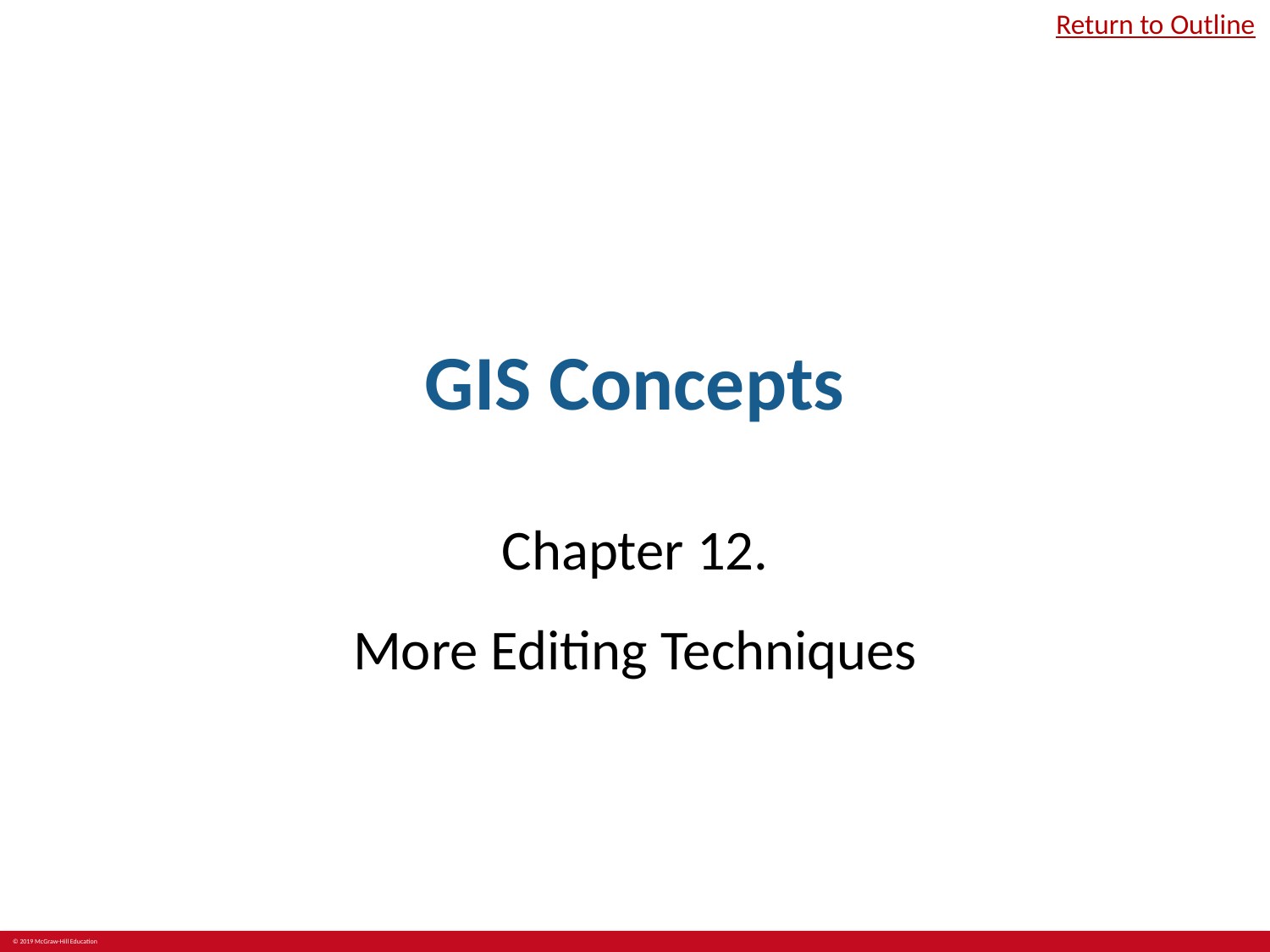

Return to Outline
# GIS Concepts
Chapter 12.
More Editing Techniques